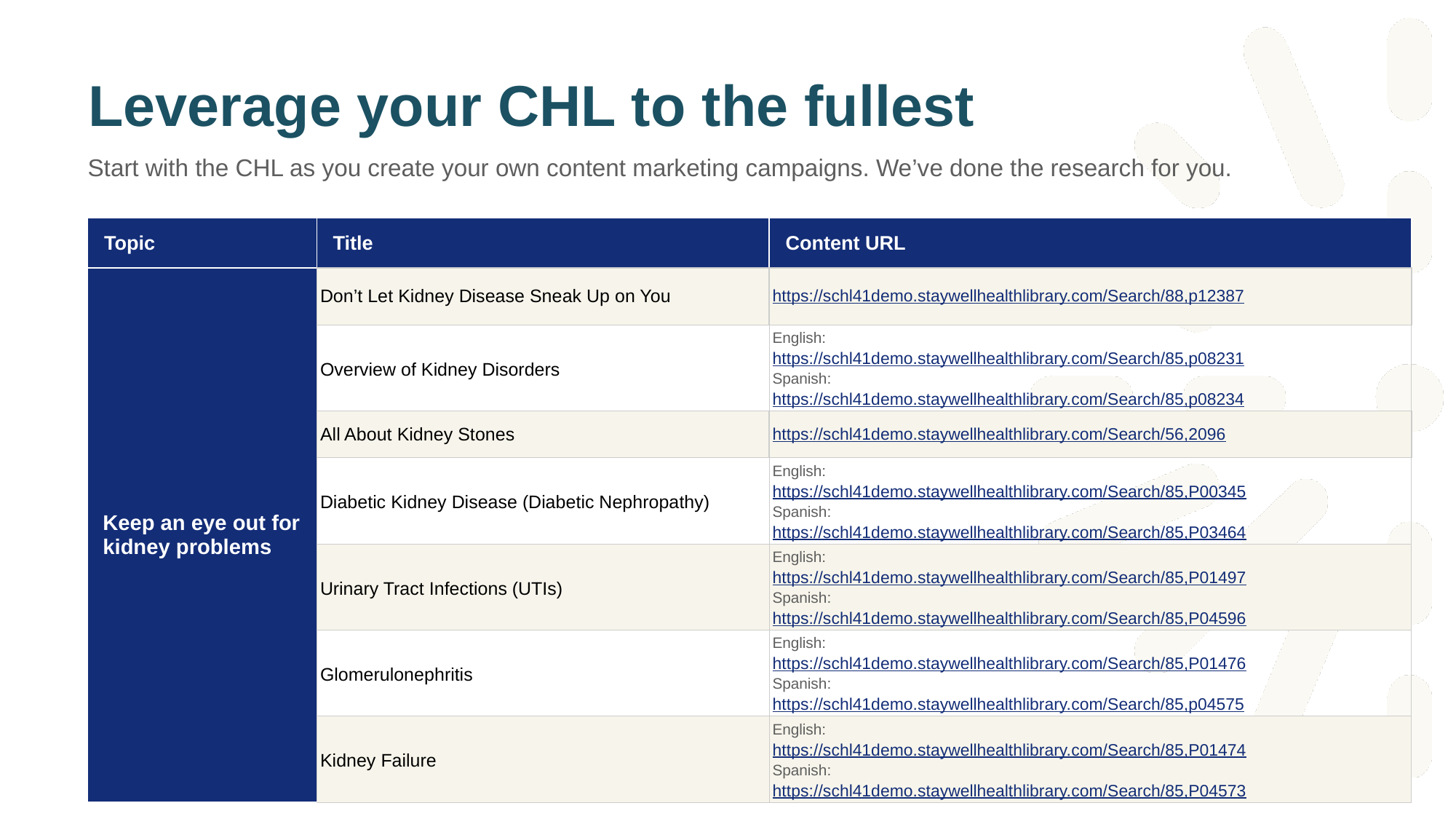

# Leverage your CHL to the fullest
Start with the CHL as you create your own content marketing campaigns. We’ve done the research for you.
| Topic | Title | Content URL |
| --- | --- | --- |
| Keep an eye out for kidney problems | Don’t Let Kidney Disease Sneak Up on You | https://schl41demo.staywellhealthlibrary.com/Search/88,p12387 |
|  | Overview of Kidney Disorders | English: https://schl41demo.staywellhealthlibrary.com/Search/85,p08231 Spanish: https://schl41demo.staywellhealthlibrary.com/Search/85,p08234 |
|  | All About Kidney Stones | https://schl41demo.staywellhealthlibrary.com/Search/56,2096 |
|  | Diabetic Kidney Disease (Diabetic Nephropathy) | English: https://schl41demo.staywellhealthlibrary.com/Search/85,P00345 Spanish: https://schl41demo.staywellhealthlibrary.com/Search/85,P03464 |
|  | Urinary Tract Infections (UTIs) | English: https://schl41demo.staywellhealthlibrary.com/Search/85,P01497 Spanish: https://schl41demo.staywellhealthlibrary.com/Search/85,P04596 |
|  | Glomerulonephritis | English: https://schl41demo.staywellhealthlibrary.com/Search/85,P01476 Spanish: https://schl41demo.staywellhealthlibrary.com/Search/85,p04575 |
|  | Kidney Failure | English: https://schl41demo.staywellhealthlibrary.com/Search/85,P01474 Spanish: https://schl41demo.staywellhealthlibrary.com/Search/85,P04573 |